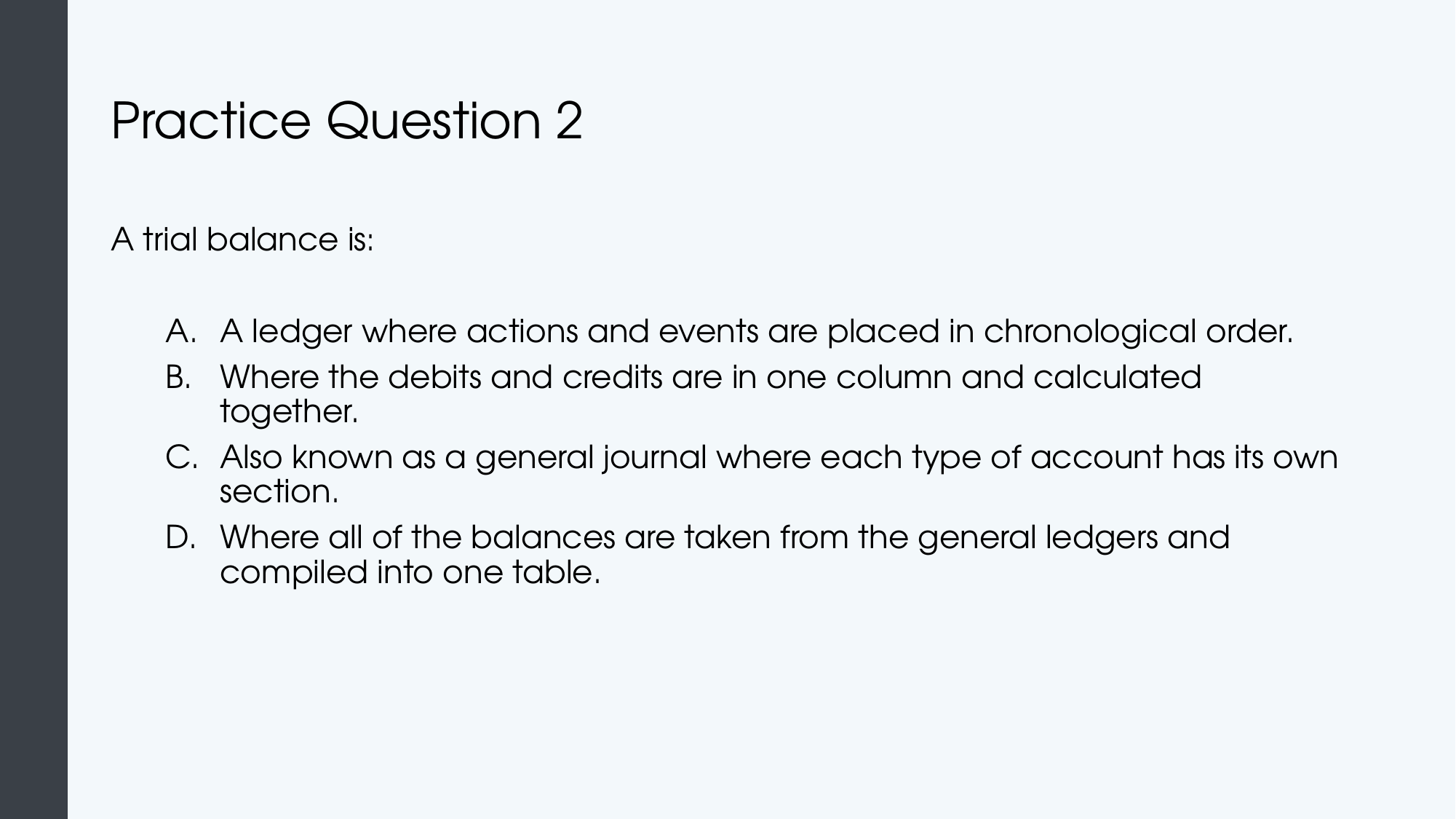

# Practice Question 2
A trial balance is:

A ledger where actions and events are placed in chronological order.
Where the debits and credits are in one column and calculated together.
Also known as a general journal where each type of account has its own section.
Where all of the balances are taken from the general ledgers and compiled into one table.